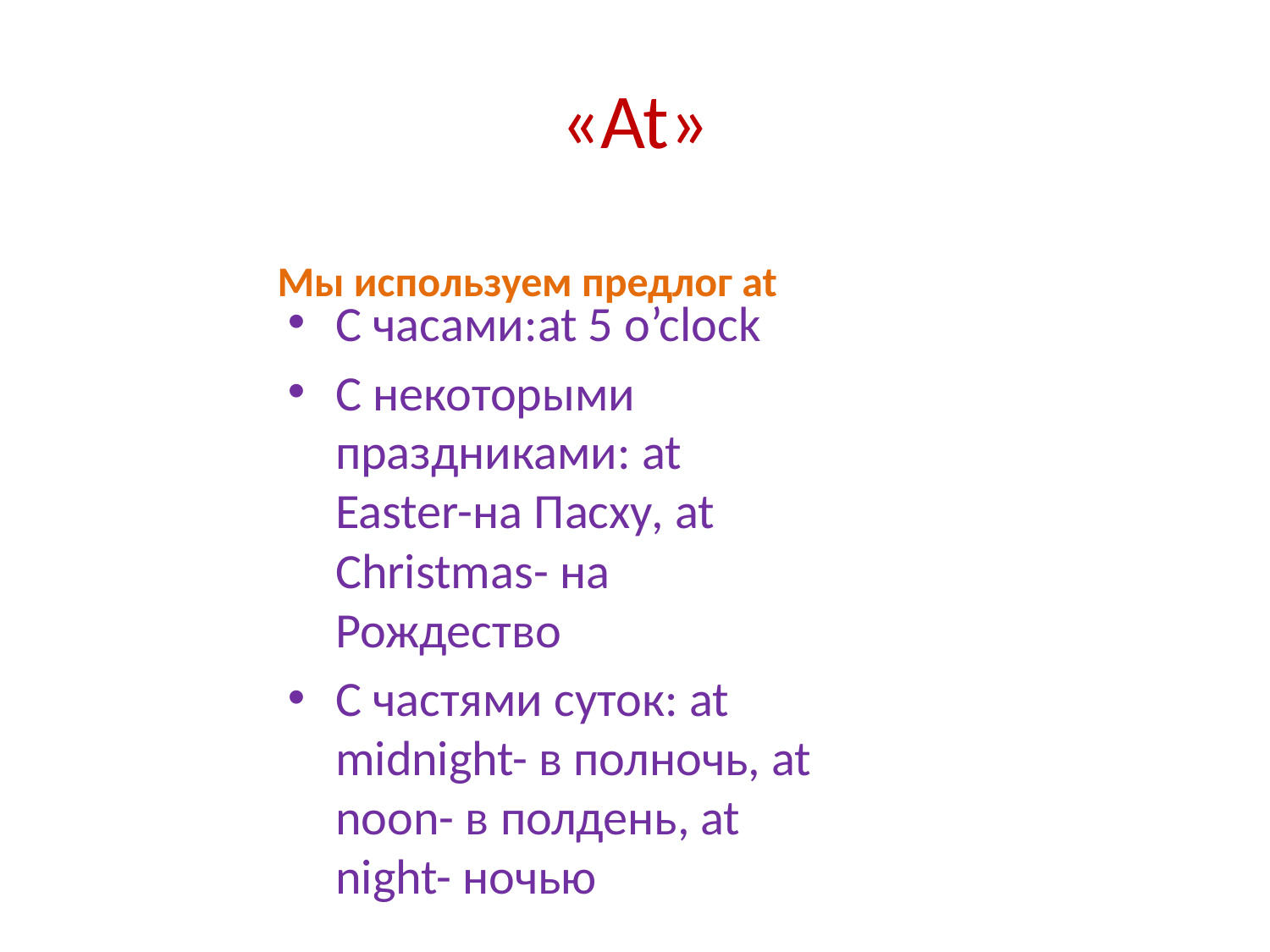

# «At»

Мы используем предлог at
С часами:at 5 o’clock
С некоторыми праздниками: at Easter-на Пасху, at Christmas- на Рождество
С частями суток: at midnight- в полночь, at noon- в полдень, at night- ночью